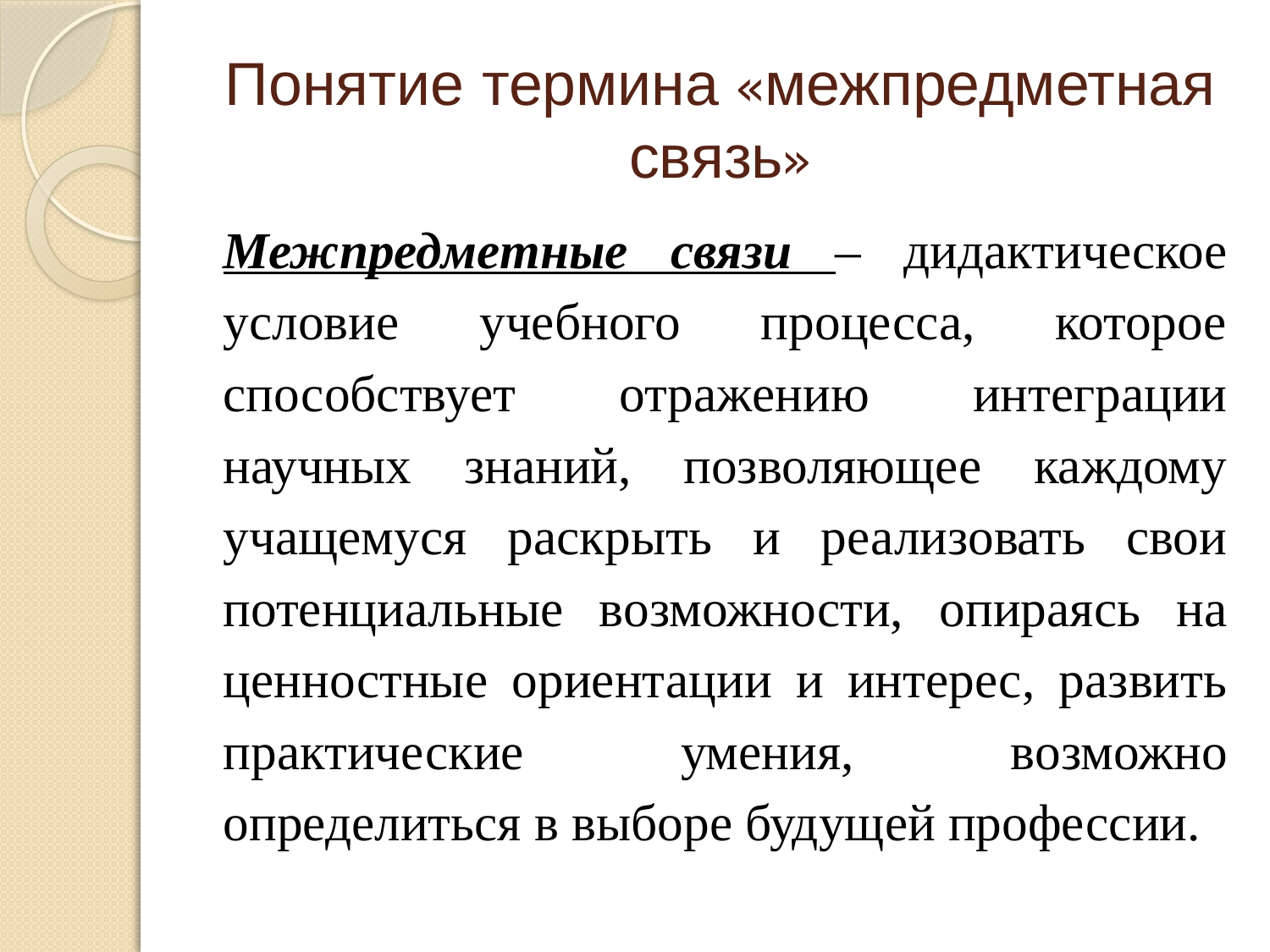

# Понятие термина «межпредметная связь»
Межпредметные связи – дидактическое условие учебного процесса, которое способствует отражению интеграции научных знаний, позволяющее каждому учащемуся раскрыть и реализовать свои потенциальные возможности, опираясь на ценностные ориентации и интерес, развить практические умения, возможно определиться в выборе будущей профессии.